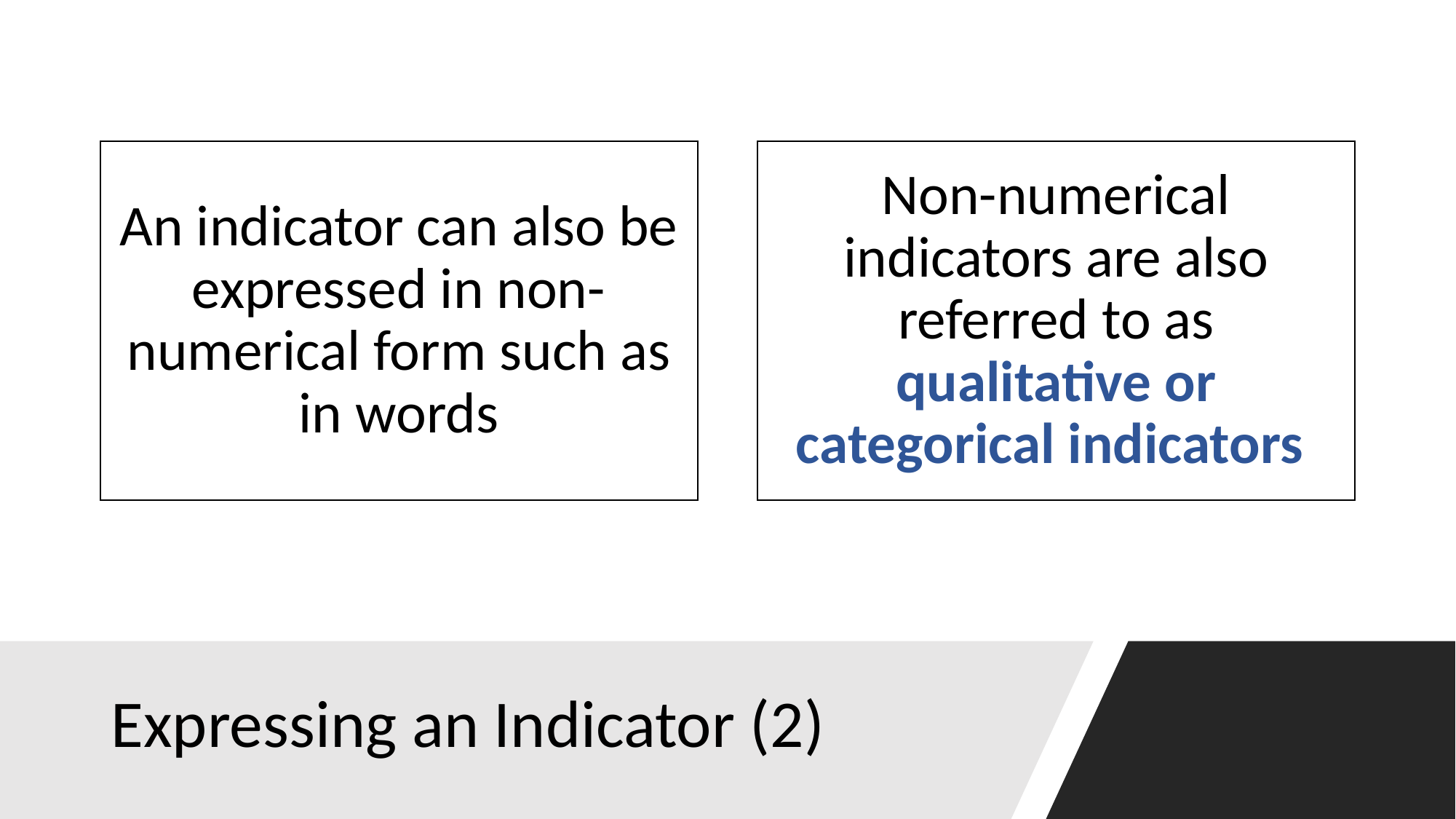

An indicator can also be expressed in non-numerical form such as in words
Non-numerical indicators are also referred to as qualitative or categorical indicators

# Expressing an Indicator (2)
16